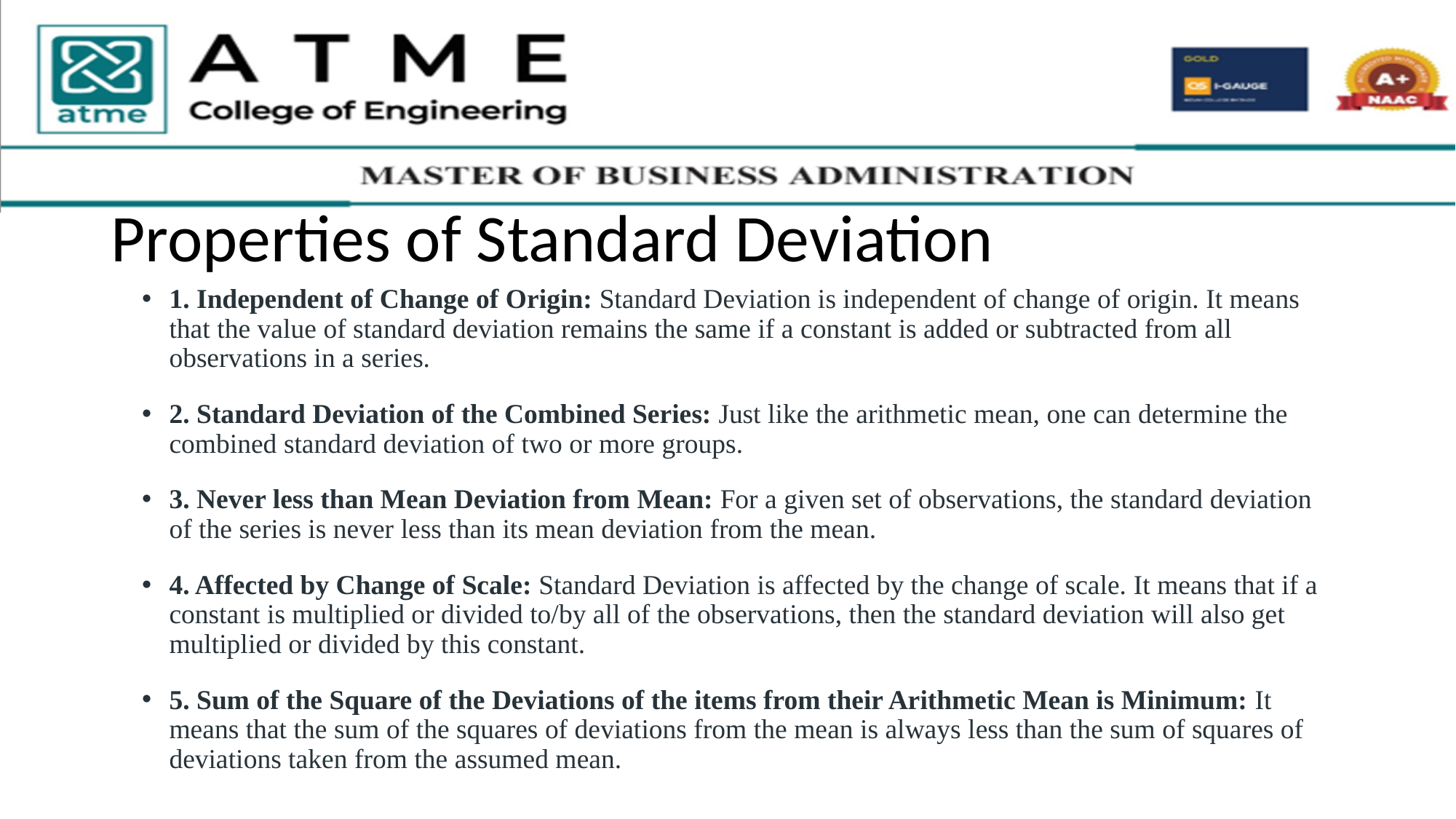

# Properties of Standard Deviation
1. Independent of Change of Origin: Standard Deviation is independent of change of origin. It means that the value of standard deviation remains the same if a constant is added or subtracted from all observations in a series.
2. Standard Deviation of the Combined Series: Just like the arithmetic mean, one can determine the combined standard deviation of two or more groups.
3. Never less than Mean Deviation from Mean: For a given set of observations, the standard deviation of the series is never less than its mean deviation from the mean.
4. Affected by Change of Scale: Standard Deviation is affected by the change of scale. It means that if a constant is multiplied or divided to/by all of the observations, then the standard deviation will also get multiplied or divided by this constant.
5. Sum of the Square of the Deviations of the items from their Arithmetic Mean is Minimum: It means that the sum of the squares of deviations from the mean is always less than the sum of squares of deviations taken from the assumed mean.